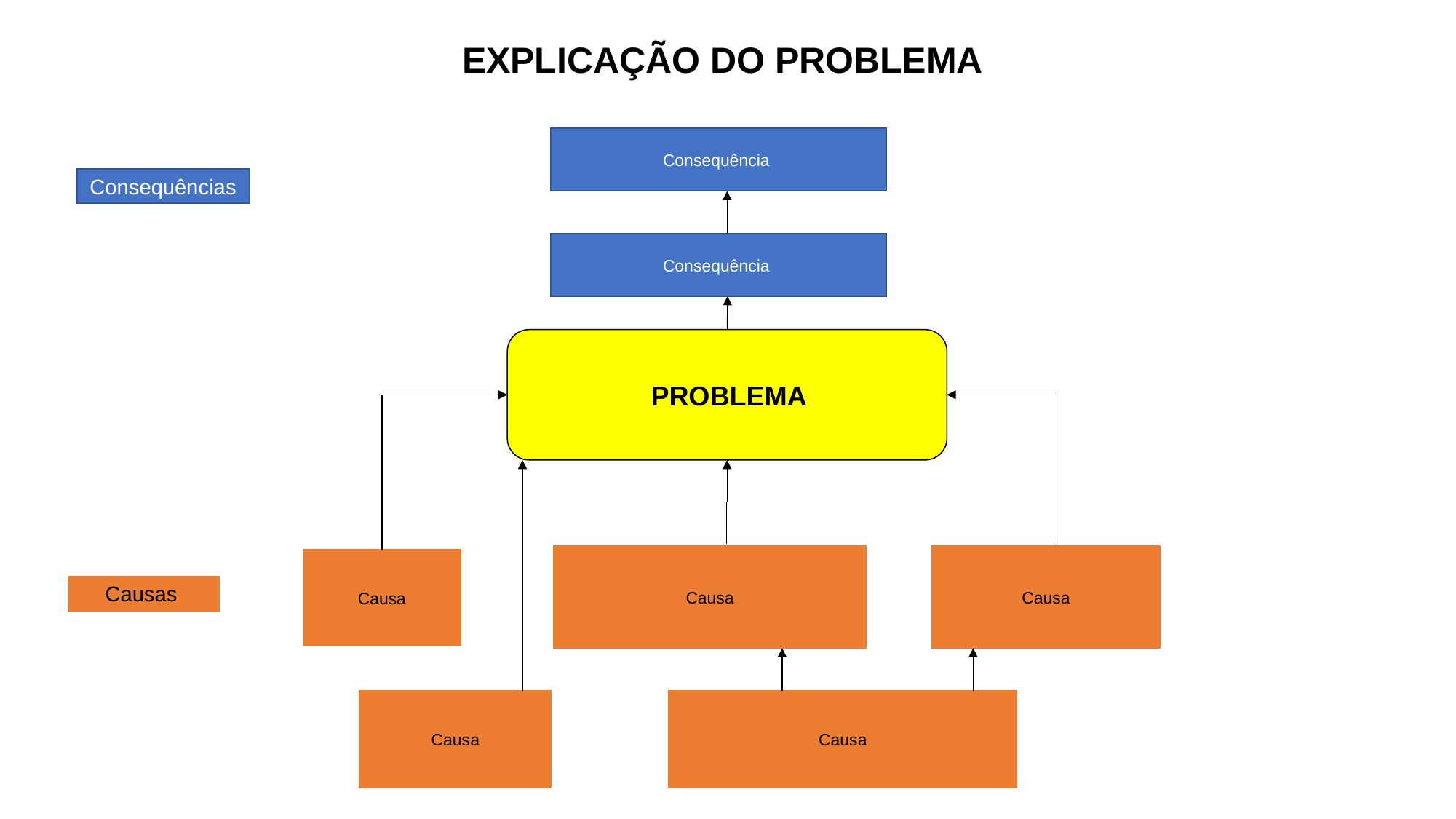

EXPLICAÇÃO DO PROBLEMA

Consequência
Consequências
Consequência
 PROBLEMA
Causa
Causa
Causa
Causas
Causa
Causa